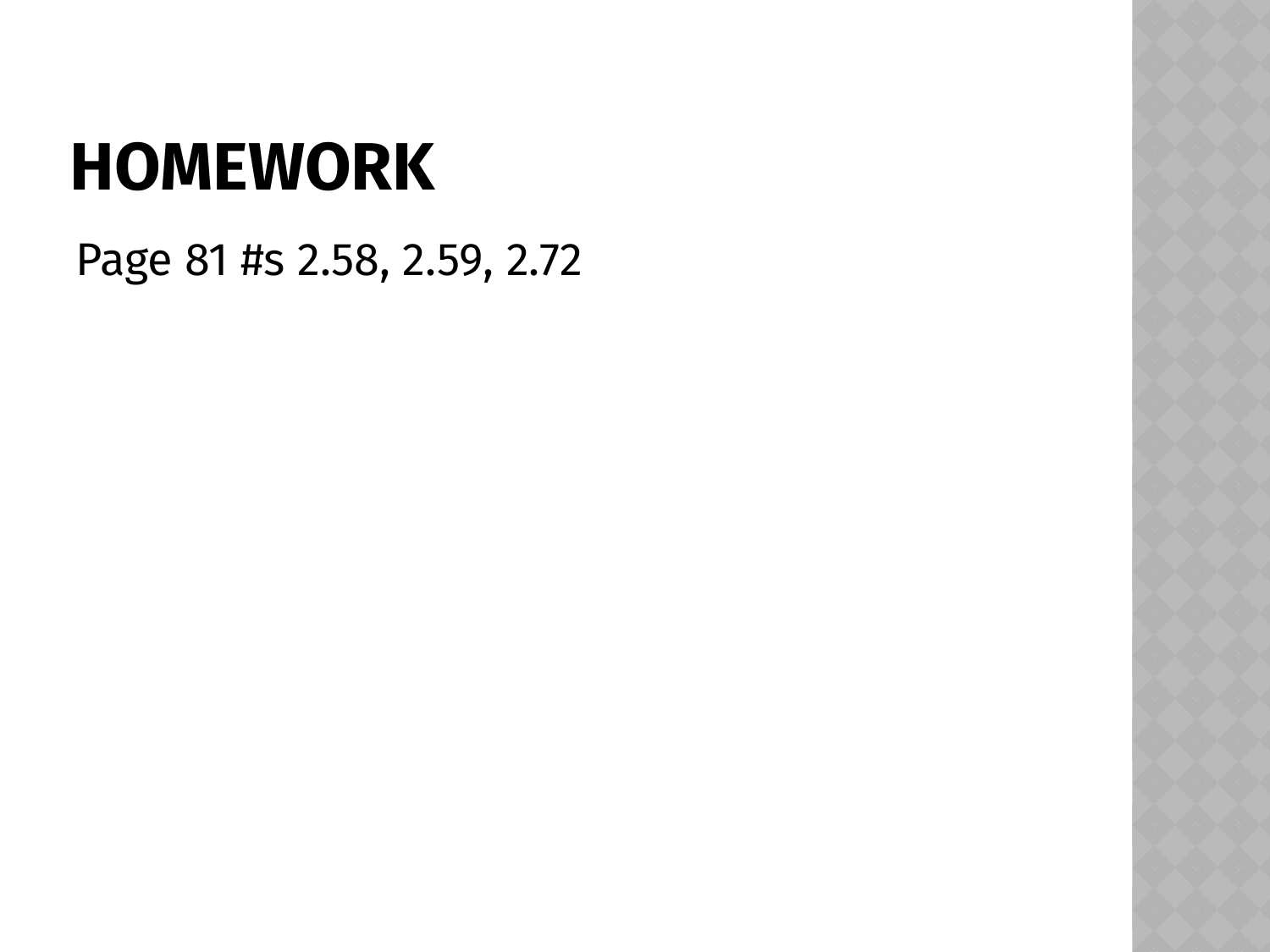

# Homework
Page 81 #s 2.58, 2.59, 2.72